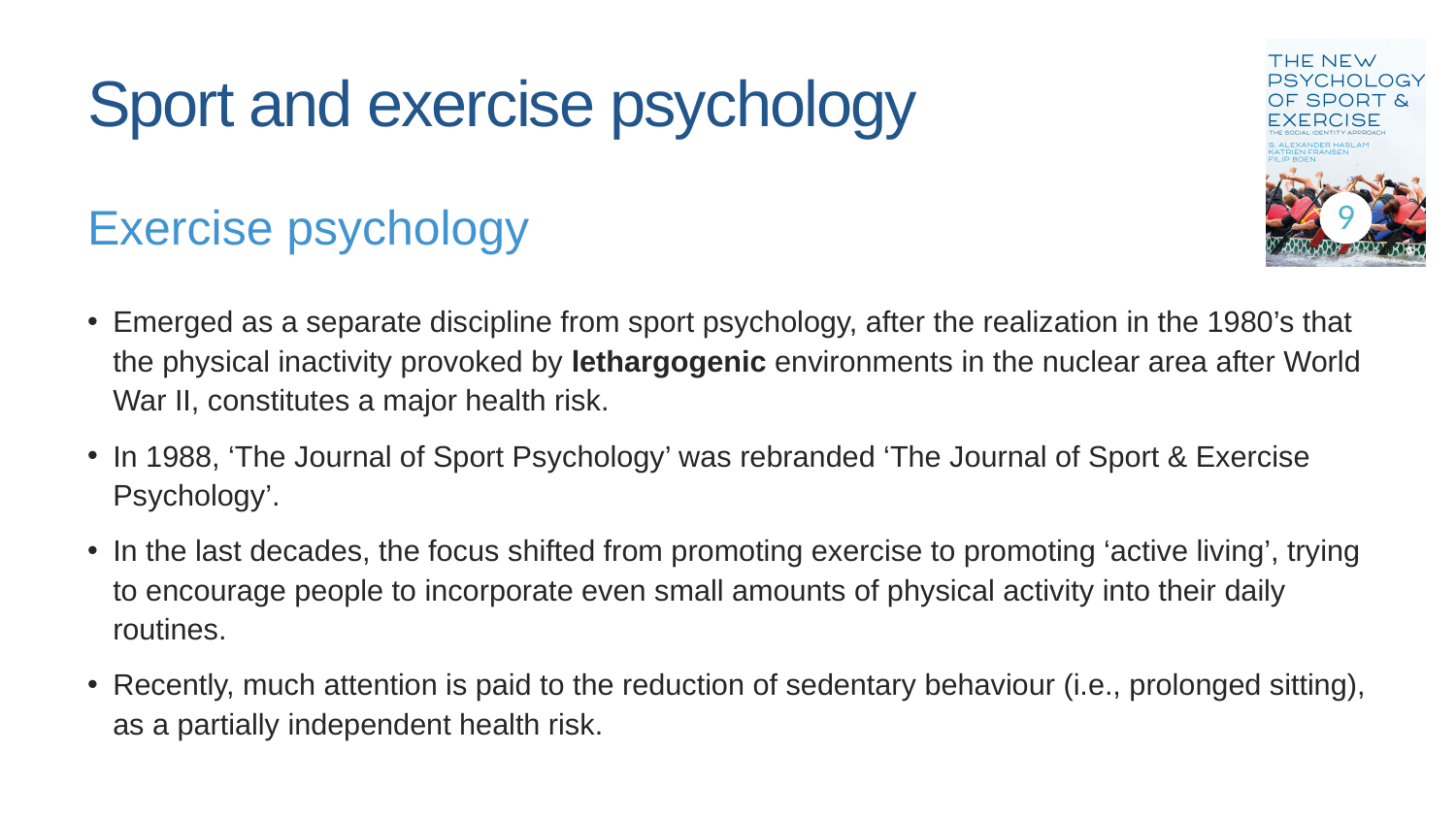

# Sport and exercise psychology
9
Exercise psychology
Emerged as a separate discipline from sport psychology, after the realization in the 1980’s that the physical inactivity provoked by lethargogenic environments in the nuclear area after World War II, constitutes a major health risk.
In 1988, ‘The Journal of Sport Psychology’ was rebranded ‘The Journal of Sport & Exercise Psychology’.
In the last decades, the focus shifted from promoting exercise to promoting ‘active living’, trying to encourage people to incorporate even small amounts of physical activity into their daily routines.
Recently, much attention is paid to the reduction of sedentary behaviour (i.e., prolonged sitting), as a partially independent health risk.